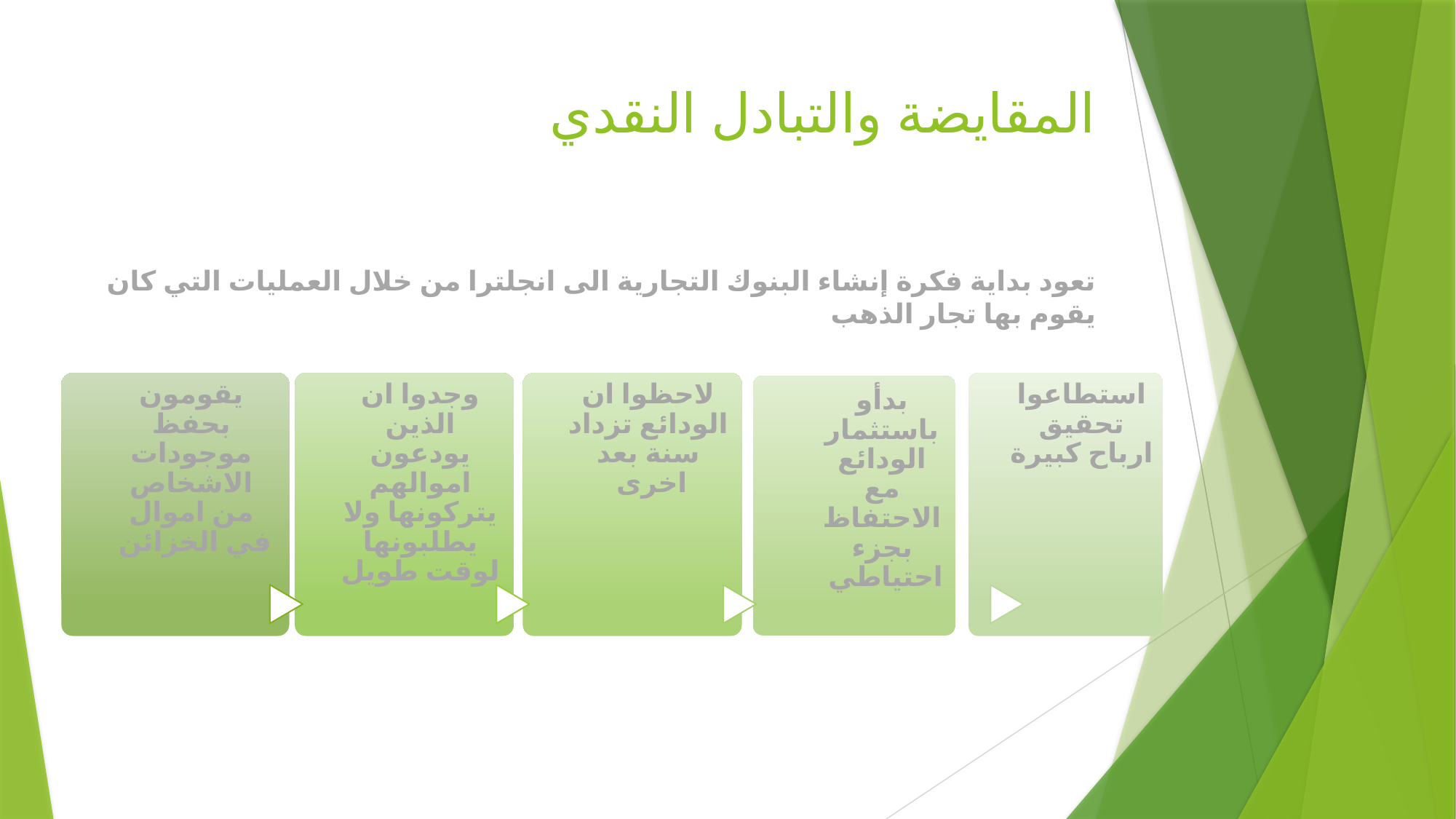

# المقايضة والتبادل النقدي

يقومون بحفظ موجودات الاشخاص من اموال في الخزائن

وجدوا ان الذين يودعون اموالهم يتركونها ولا يطلبونها لوقت طويل

لاحظوا ان الودائع تزداد سنة بعد اخرى
بدأو باستثمار الودائع مع الاحتفاظ بجزء احتياطي

استطاعوا تحقيق ارباح كبيرة
تعود بداية فكرة إنشاء البنوك التجارية الى انجلترا من خلال العمليات التي كان يقوم بها تجار الذهب